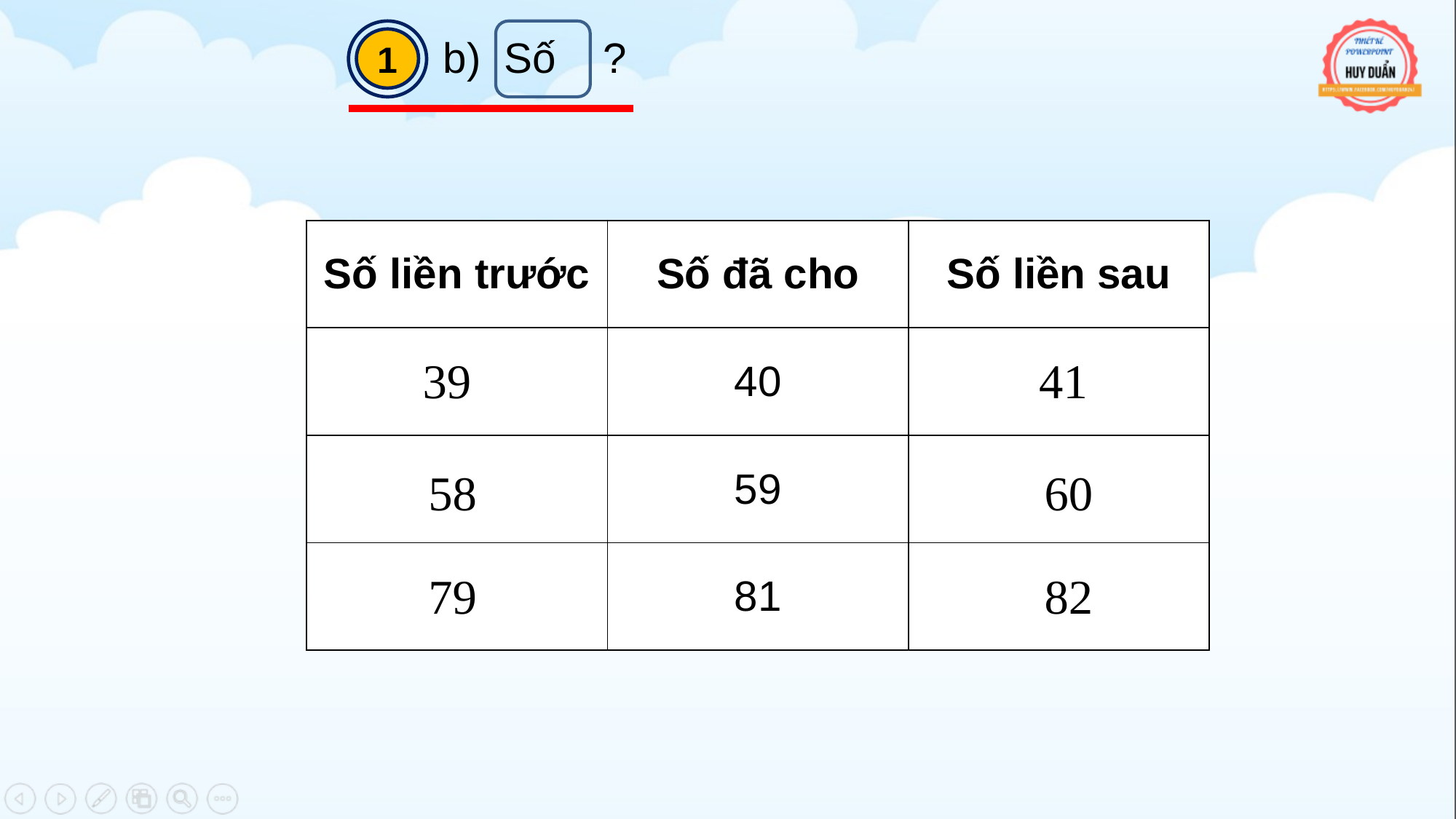

1
b)  Số    ?

| Số liền trước | Số đã cho | Số liền sau |
| --- | --- | --- |
| ? | 40 | ? |
| ? | 59 | ? |
| ? | 81 | ? |
39
41
58
60
79
82